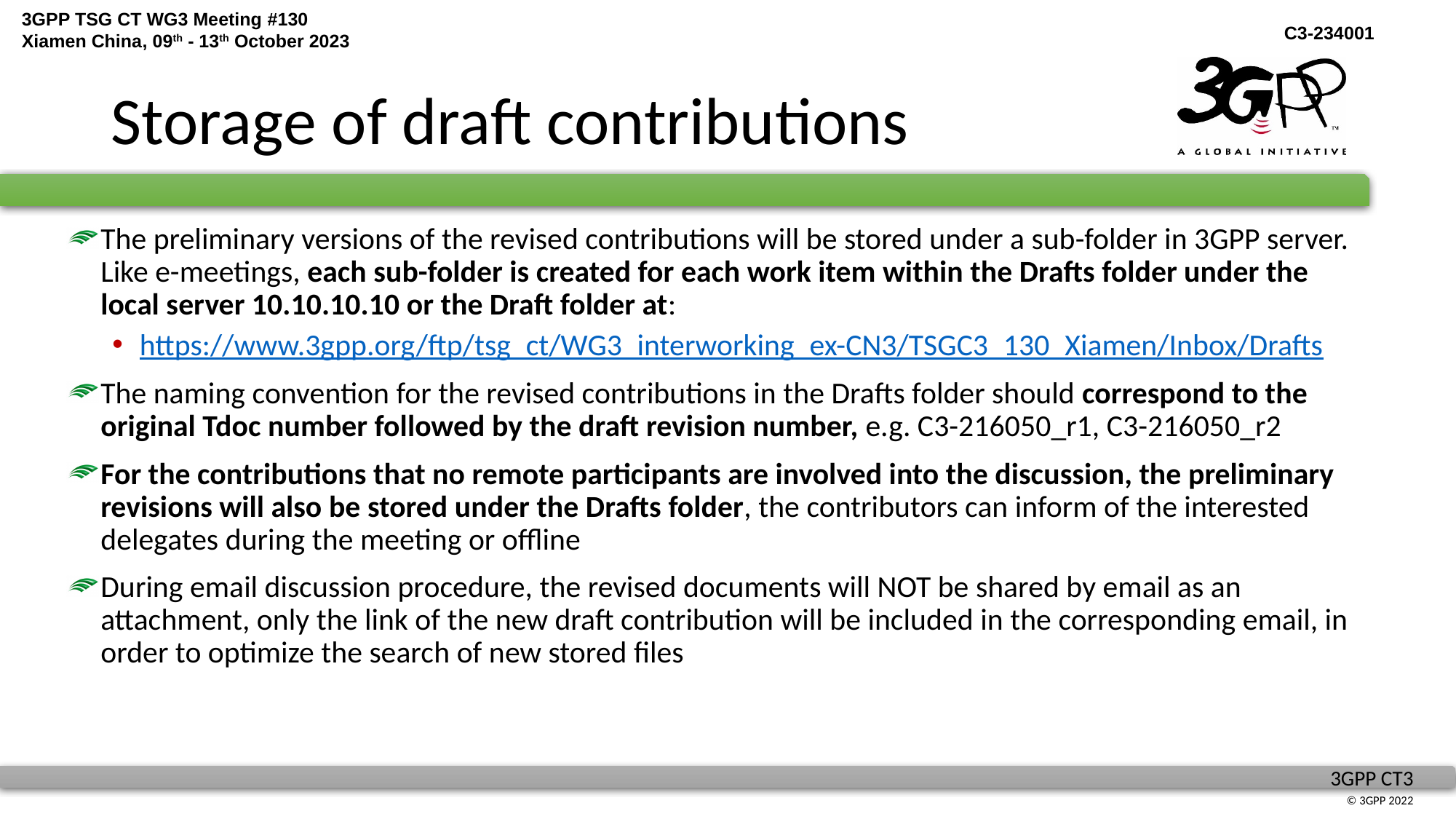

# Storage of draft contributions
The preliminary versions of the revised contributions will be stored under a sub-folder in 3GPP server. Like e-meetings, each sub-folder is created for each work item within the Drafts folder under the local server 10.10.10.10 or the Draft folder at:
https://www.3gpp.org/ftp/tsg_ct/WG3_interworking_ex-CN3/TSGC3_130_Xiamen/Inbox/Drafts
The naming convention for the revised contributions in the Drafts folder should correspond to the original Tdoc number followed by the draft revision number, e.g. C3-216050_r1, C3-216050_r2
For the contributions that no remote participants are involved into the discussion, the preliminary revisions will also be stored under the Drafts folder, the contributors can inform of the interested delegates during the meeting or offline
During email discussion procedure, the revised documents will NOT be shared by email as an attachment, only the link of the new draft contribution will be included in the corresponding email, in order to optimize the search of new stored files